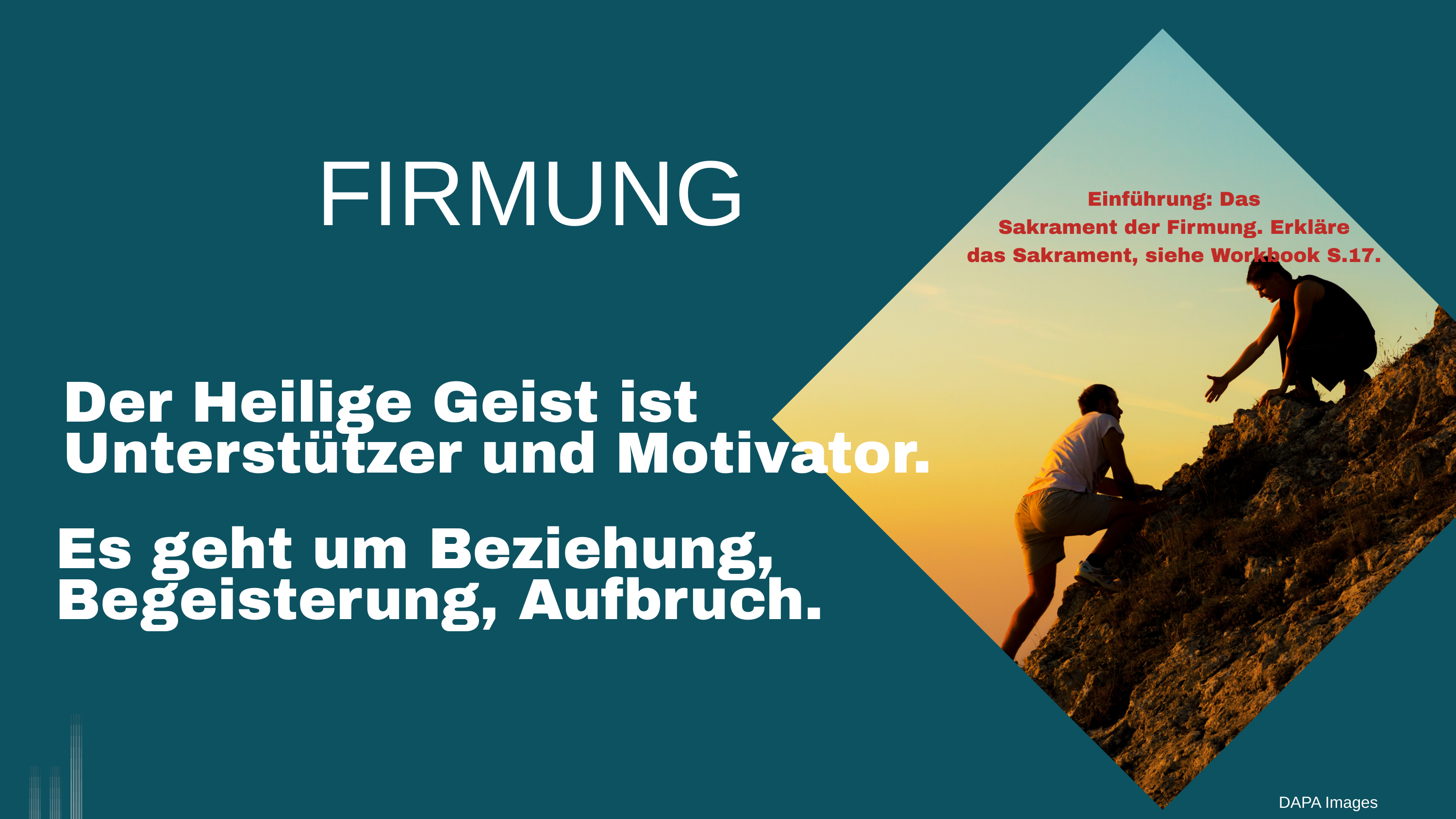

FIRMUNG
Einführung: Das
Sakrament der Firmung. Erkläre
das Sakrament, siehe Workbook S.17.

Der Heilige Geist ist
Unterstützer und Motivator.
Es geht um Beziehung,
Begeisterung, Aufbruch.

DAPA Images